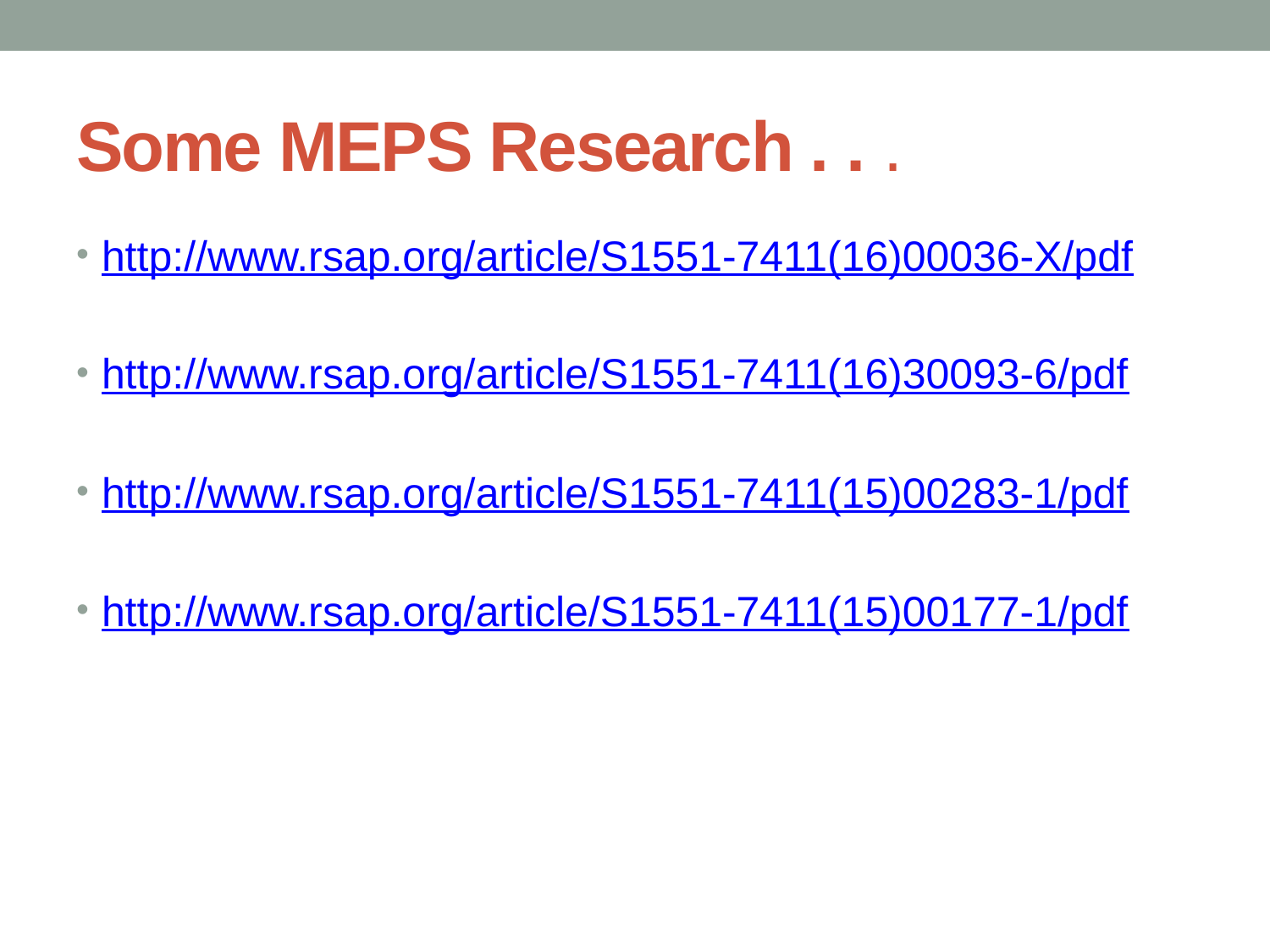

# Some MEPS Research . . .
http://www.rsap.org/article/S1551-7411(16)00036-X/pdf

http://www.rsap.org/article/S1551-7411(16)30093-6/pdf

http://www.rsap.org/article/S1551-7411(15)00283-1/pdf

http://www.rsap.org/article/S1551-7411(15)00177-1/pdf